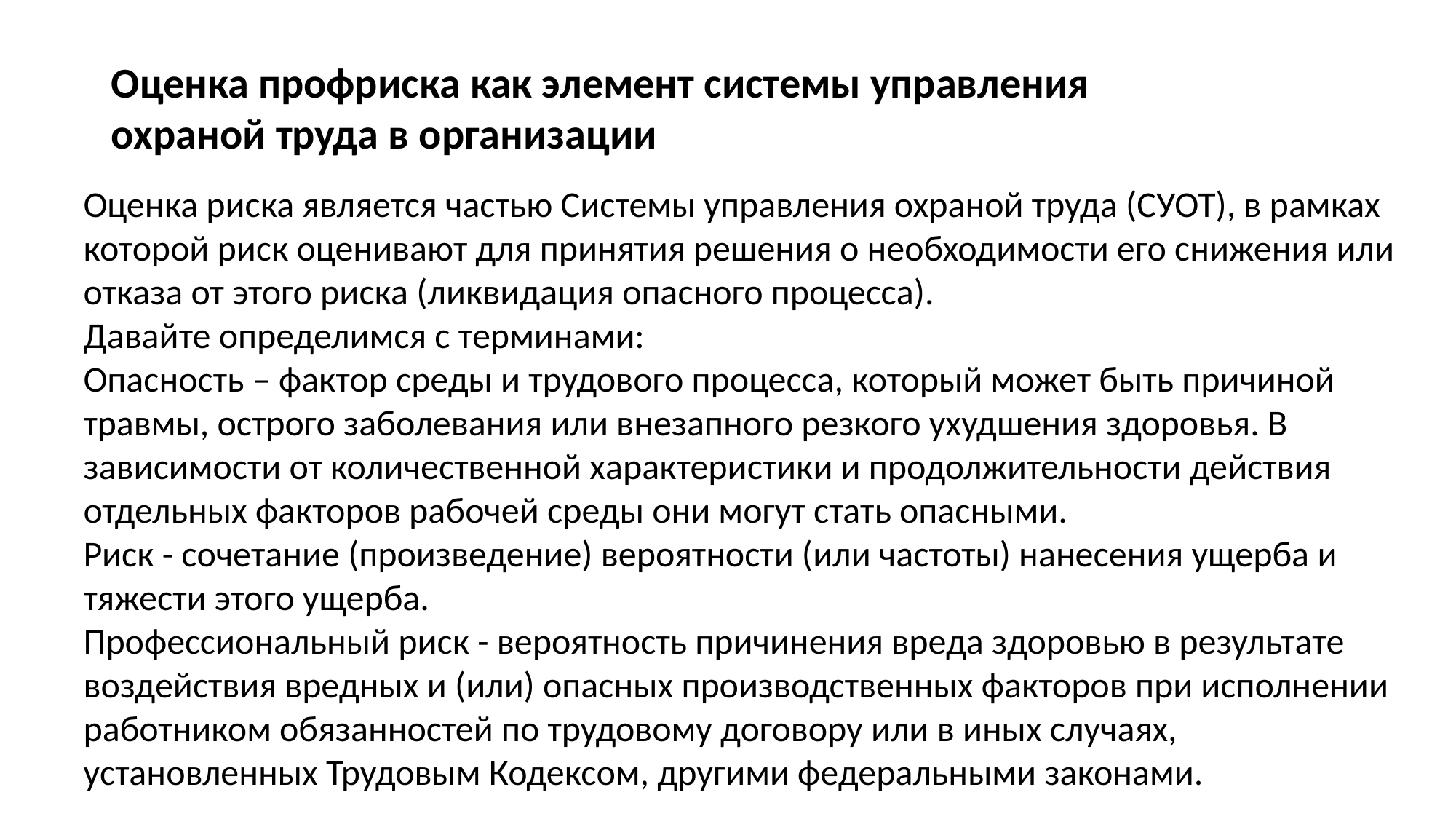

Оценка профриска как элемент системы управления охраной труда в организации
Оценка риска является частью Системы управления охраной труда (СУОТ), в рамках которой риск оценивают для принятия решения о необходимости его снижения или отказа от этого риска (ликвидация опасного процесса).
Давайте определимся с терминами:
Опасность – фактор среды и трудового процесса, который может быть причиной травмы, острого заболевания или внезапного резкого ухудшения здоровья. В зависимости от количественной характеристики и продолжительности действия отдельных факторов рабочей среды они могут стать опасными.
Риск - сочетание (произведение) вероятности (или частоты) нанесения ущерба и тяжести этого ущерба.
Профессиональный риск - вероятность причинения вреда здоровью в результате воздействия вредных и (или) опасных производственных факторов при исполнении работником обязанностей по трудовому договору или в иных случаях, установленных Трудовым Кодексом, другими федеральными законами.